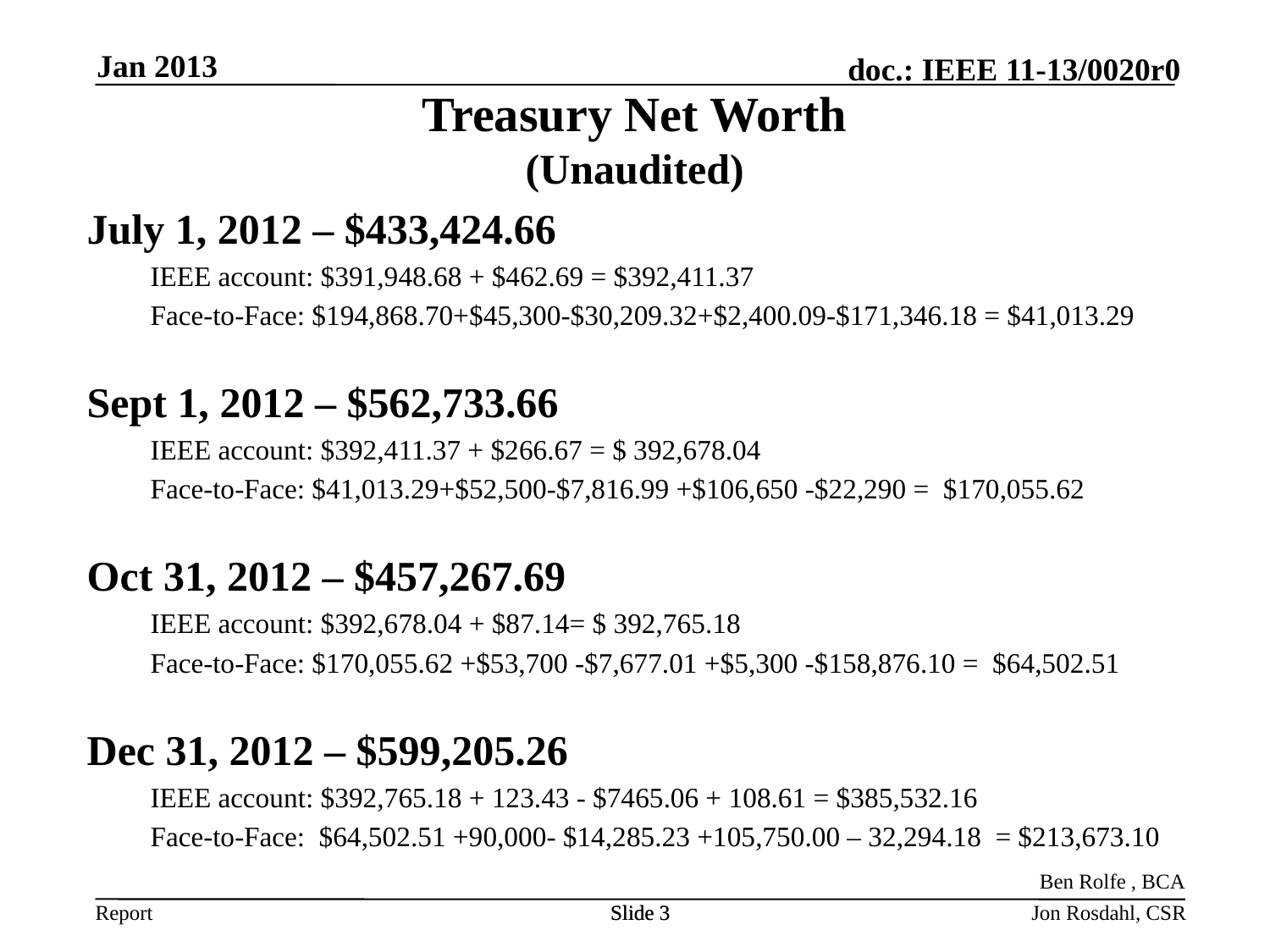

Jan 2013
Treasury Net Worth
(Unaudited)
July 1, 2012 – $433,424.66
IEEE account: $391,948.68 + $462.69 = $392,411.37
Face-to-Face: $194,868.70+$45,300-$30,209.32+$2,400.09-$171,346.18 = $41,013.29

Sept 1, 2012 – $562,733.66
IEEE account: $392,411.37 + $266.67 = $ 392,678.04
Face-to-Face: $41,013.29+$52,500-$7,816.99 +$106,650 -$22,290 =  $170,055.62

Oct 31, 2012 – $457,267.69
IEEE account: $392,678.04 + $87.14= $ 392,765.18
Face-to-Face: $170,055.62 +$53,700 -$7,677.01 +$5,300 -$158,876.10 =  $64,502.51

Dec 31, 2012 – $599,205.26
IEEE account: $392,765.18 + 123.43 - $7465.06 + 108.61 = $385,532.16
Face-to-Face:  $64,502.51 +90,000- $14,285.23 +105,750.00 – 32,294.18  = $213,673.10

Ben Rolfe , BCA
Slide 3
Slide 3
Jon Rosdahl, CSR